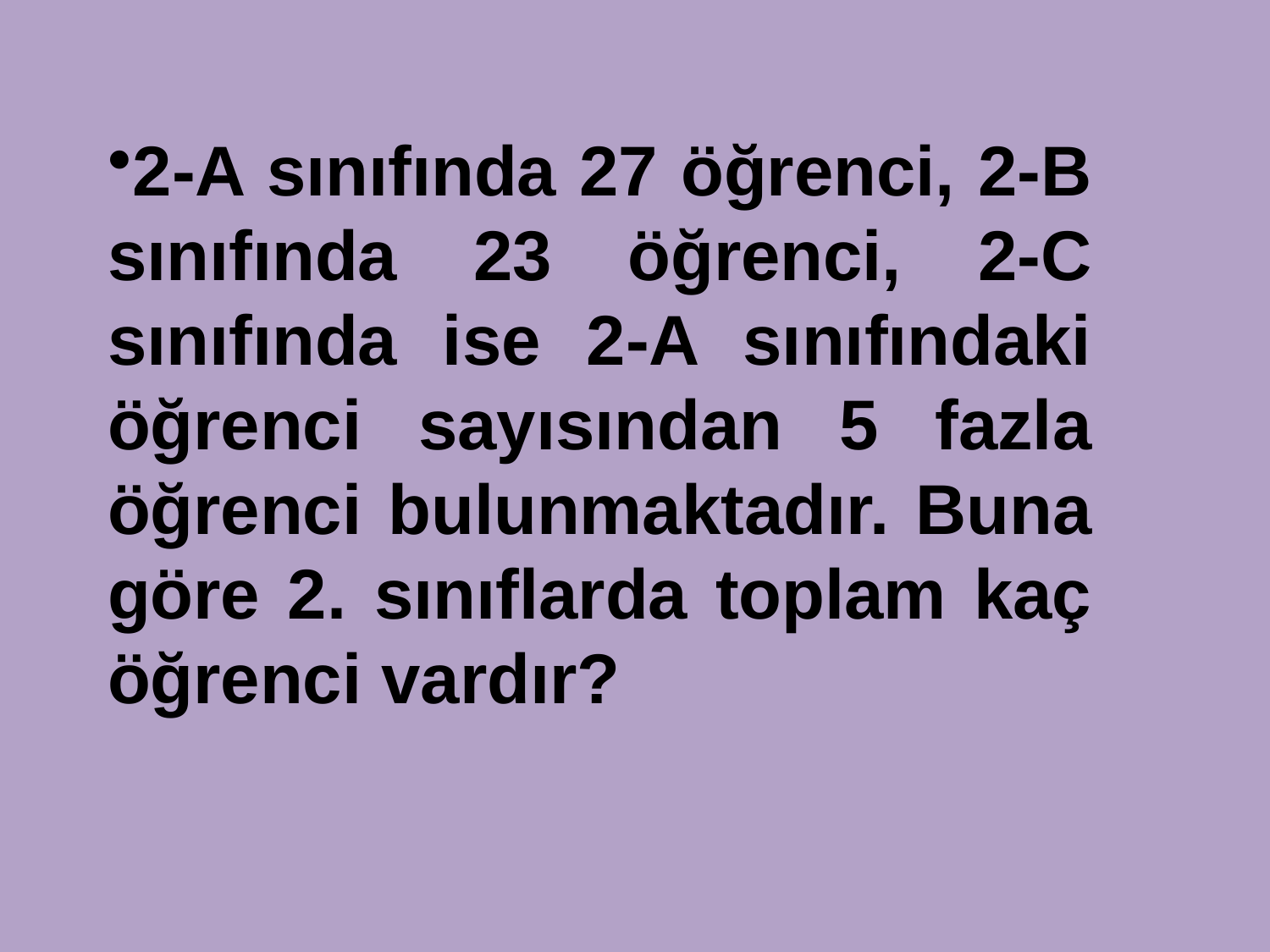

2-A sınıfında 27 öğrenci, 2-B sınıfında 23 öğrenci, 2-C sınıfında ise 2-A sınıfındaki öğrenci sayısından 5 fazla öğrenci bulunmaktadır. Buna göre 2. sınıflarda toplam kaç öğrenci vardır?